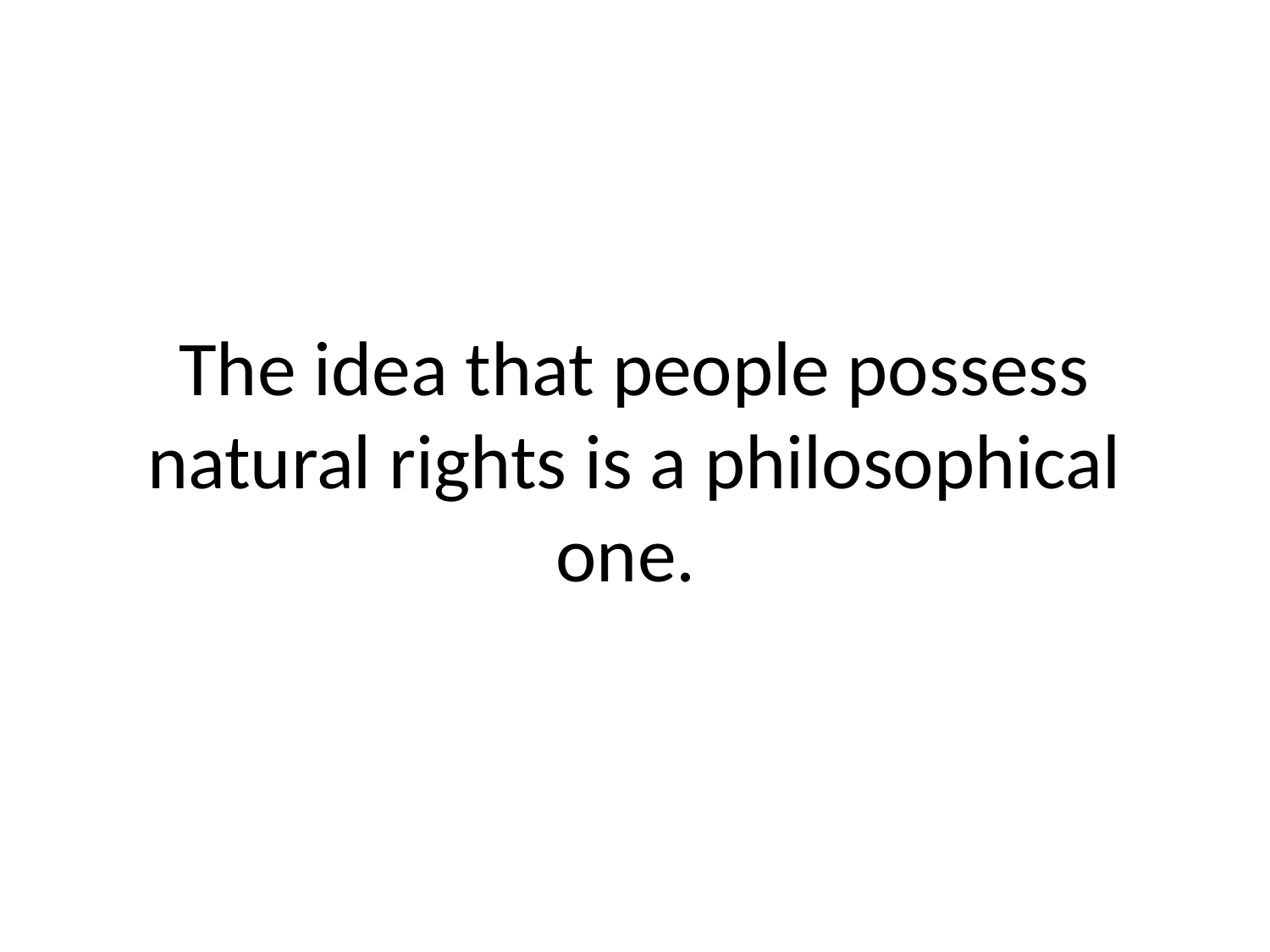

# The idea that people possess natural rights is a philosophical one.